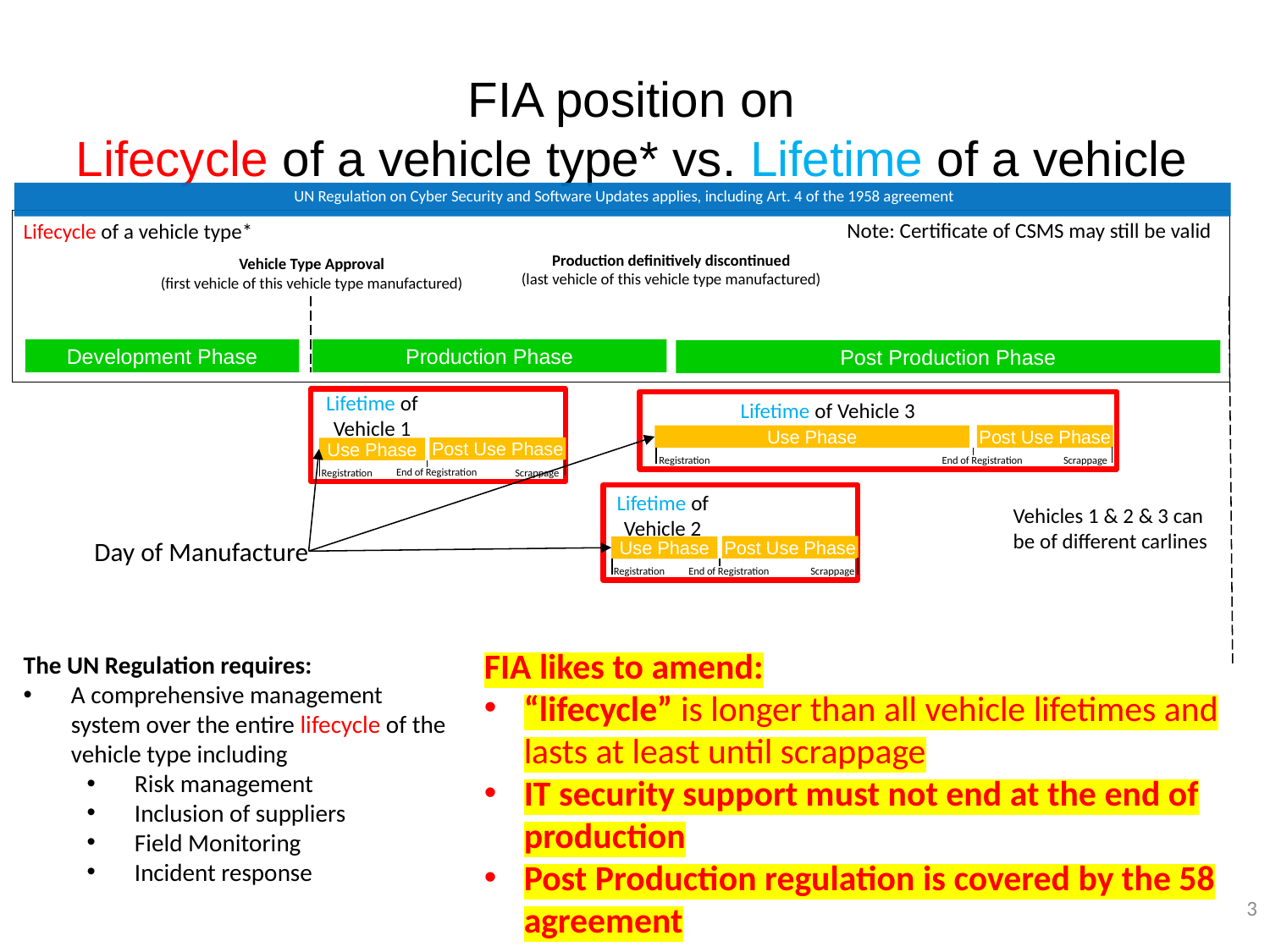

# FIA position on Lifecycle of a vehicle type* vs. Lifetime of a vehicle

 UN Regulation on Cyber Security and Software Updates applies, including Art. 4 of the 1958 agreement

Note: Certificate of CSMS may still be valid
Lifecycle of a vehicle type*
Production definitively discontinued
(last vehicle of this vehicle type manufactured)
Vehicle Type Approval
(first vehicle of this vehicle type manufactured)
Development Phase
Production Phase
Post Production Phase

Lifetime of Vehicle 1
Post Use Phase
Use Phase
End of Registration
Registration
Scrappage

Lifetime of Vehicle 3
Post Use Phase
Use Phase
End of Registration
Scrappage
Registration

Lifetime of Vehicle 2
Post Use Phase
Use Phase
End of Registration
Scrappage
Registration
Vehicles 1 & 2 & 3 can be of different carlines
Day of Manufacture
FIA likes to amend:
“lifecycle” is longer than all vehicle lifetimes and lasts at least until scrappage
IT security support must not end at the end of production
Post Production regulation is covered by the 58 agreement
The UN Regulation requires:
A comprehensive management system over the entire lifecycle of the vehicle type including
Risk management
Inclusion of suppliers
Field Monitoring
Incident response
3